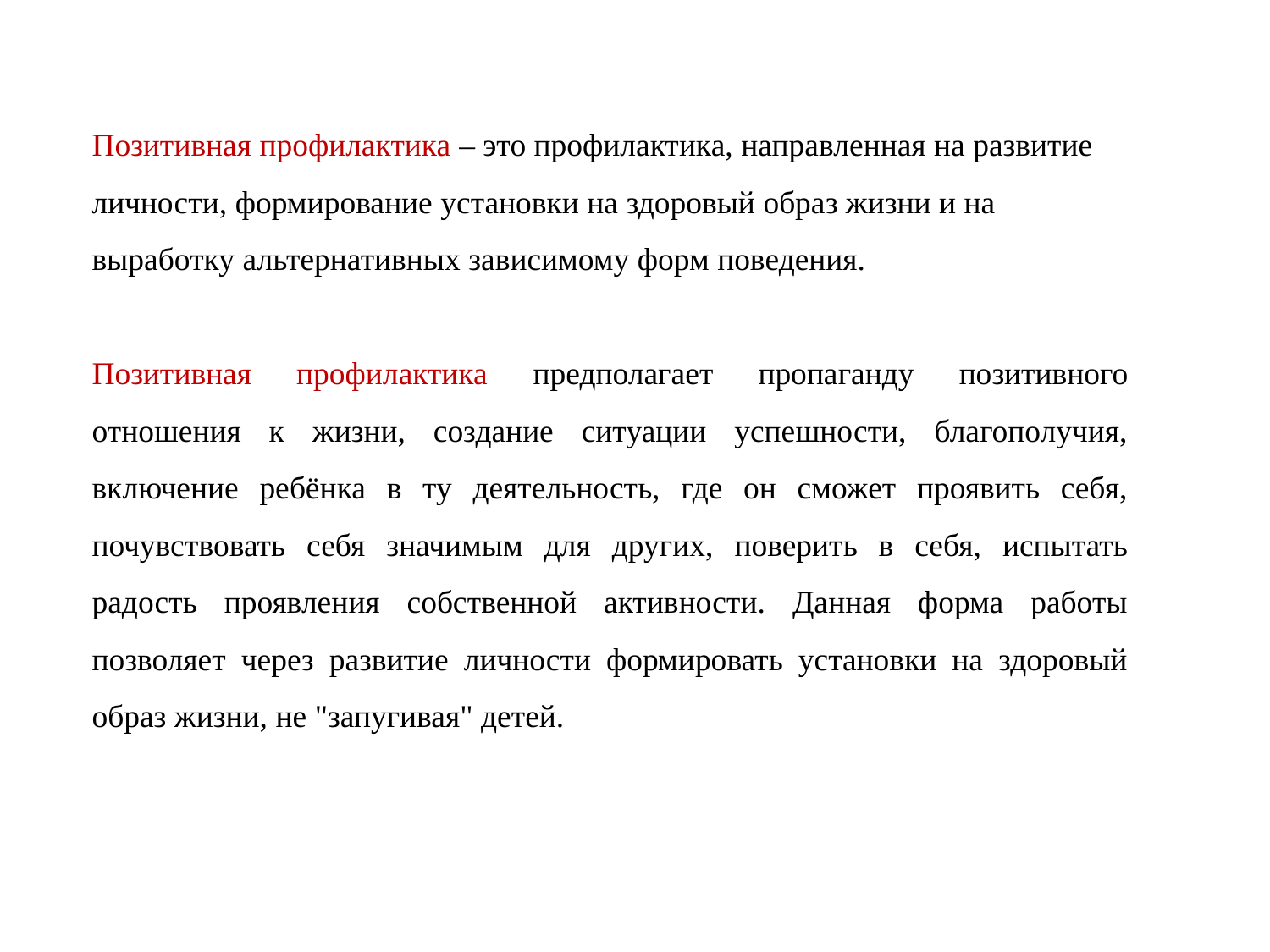

Позитивная профилактика – это профилактика, направленная на развитие личности, формирование установки на здоровый образ жизни и на выработку альтернативных зависимому форм поведения.

Позитивная профилактика предполагает пропаганду позитивного отношения к жизни, создание ситуации успешности, благополучия, включение ребёнка в ту деятельность, где он сможет проявить себя, почувствовать себя значимым для других, поверить в себя, испытать радость проявления собственной активности. Данная форма работы позволяет через развитие личности формировать установки на здоровый образ жизни, не "запугивая" детей.